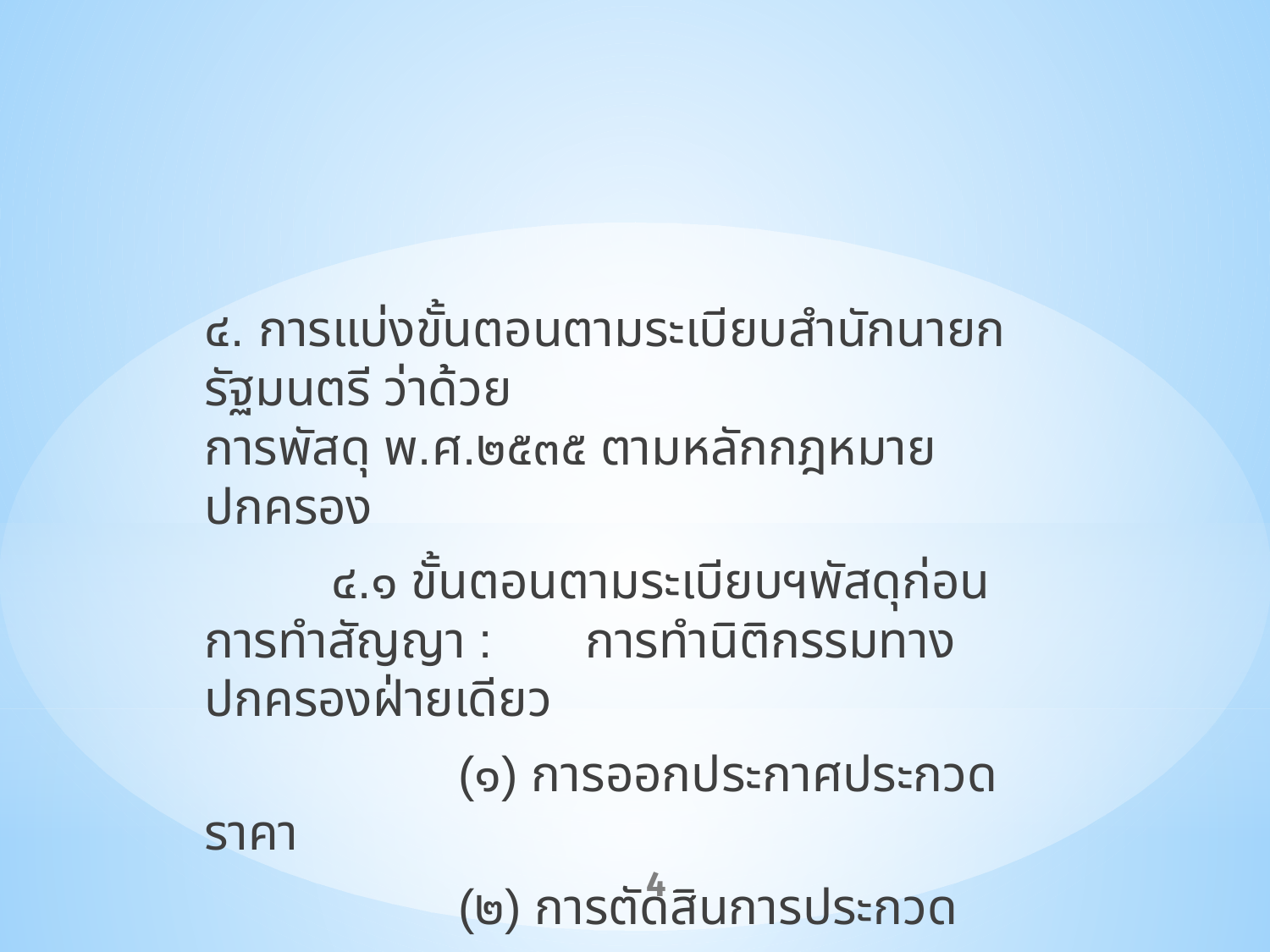

๔. การแบ่งขั้นตอนตามระเบียบสำนักนายกรัฐมนตรี ว่าด้วย
การพัสดุ พ.ศ.๒๕๓๕ ตามหลักกฎหมายปกครอง
	๔.๑ ขั้นตอนตามระเบียบฯพัสดุก่อนการทำสัญญา : 	การทำนิติกรรมทางปกครองฝ่ายเดียว
		(๑) การออกประกาศประกวดราคา
		(๒) การตัดสินการประกวดราคา

4